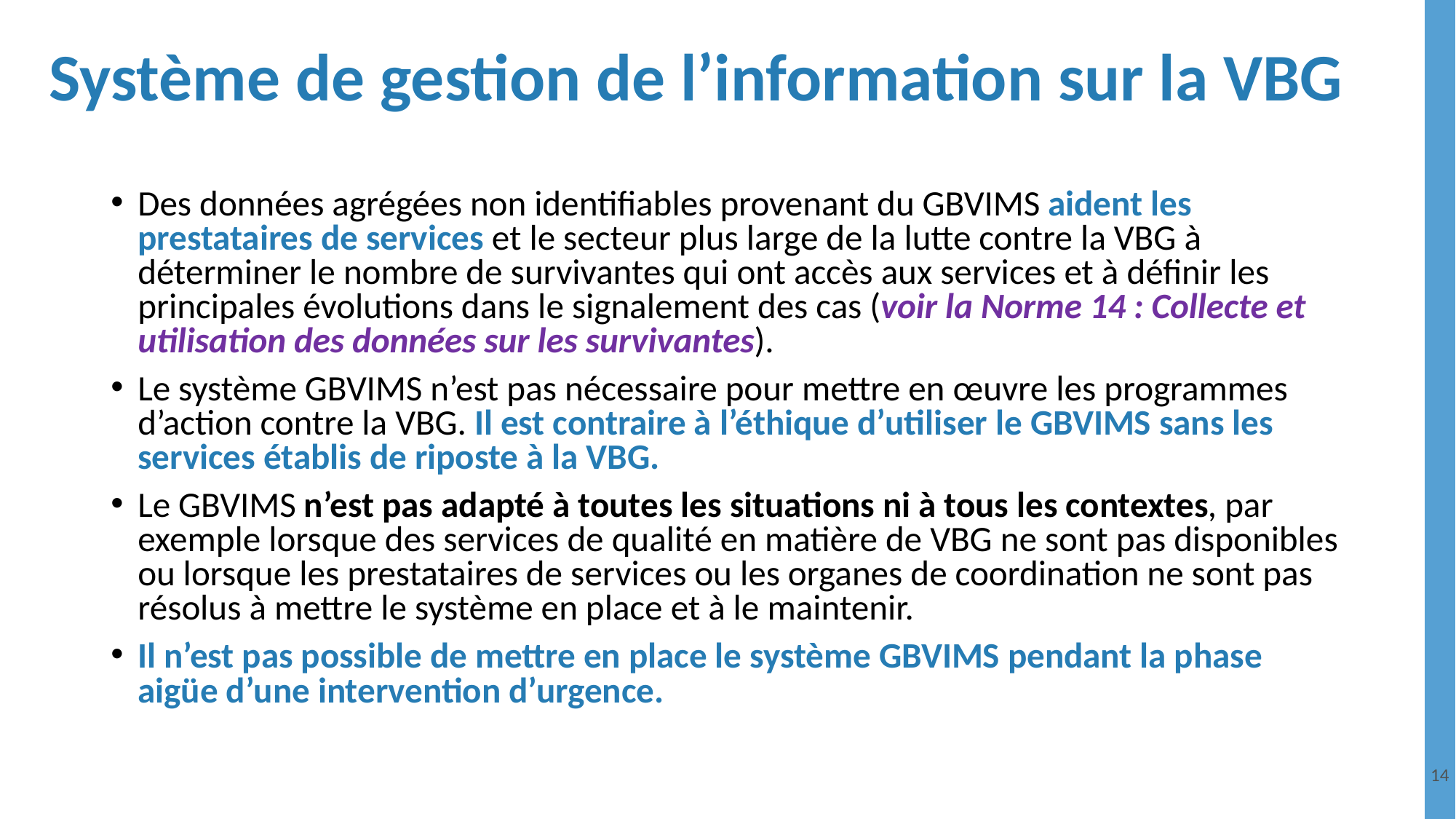

Système de gestion de l’information sur la VBG
Des données agrégées non identifiables provenant du GBVIMS aident les prestataires de services et le secteur plus large de la lutte contre la VBG à déterminer le nombre de survivantes qui ont accès aux services et à définir les principales évolutions dans le signalement des cas (voir la Norme 14 : Collecte et utilisation des données sur les survivantes).
Le système GBVIMS n’est pas nécessaire pour mettre en œuvre les programmes d’action contre la VBG. Il est contraire à l’éthique d’utiliser le GBVIMS sans les services établis de riposte à la VBG.
Le GBVIMS n’est pas adapté à toutes les situations ni à tous les contextes, par exemple lorsque des services de qualité en matière de VBG ne sont pas disponibles ou lorsque les prestataires de services ou les organes de coordination ne sont pas résolus à mettre le système en place et à le maintenir.
Il n’est pas possible de mettre en place le système GBVIMS pendant la phase aigüe d’une intervention d’urgence.